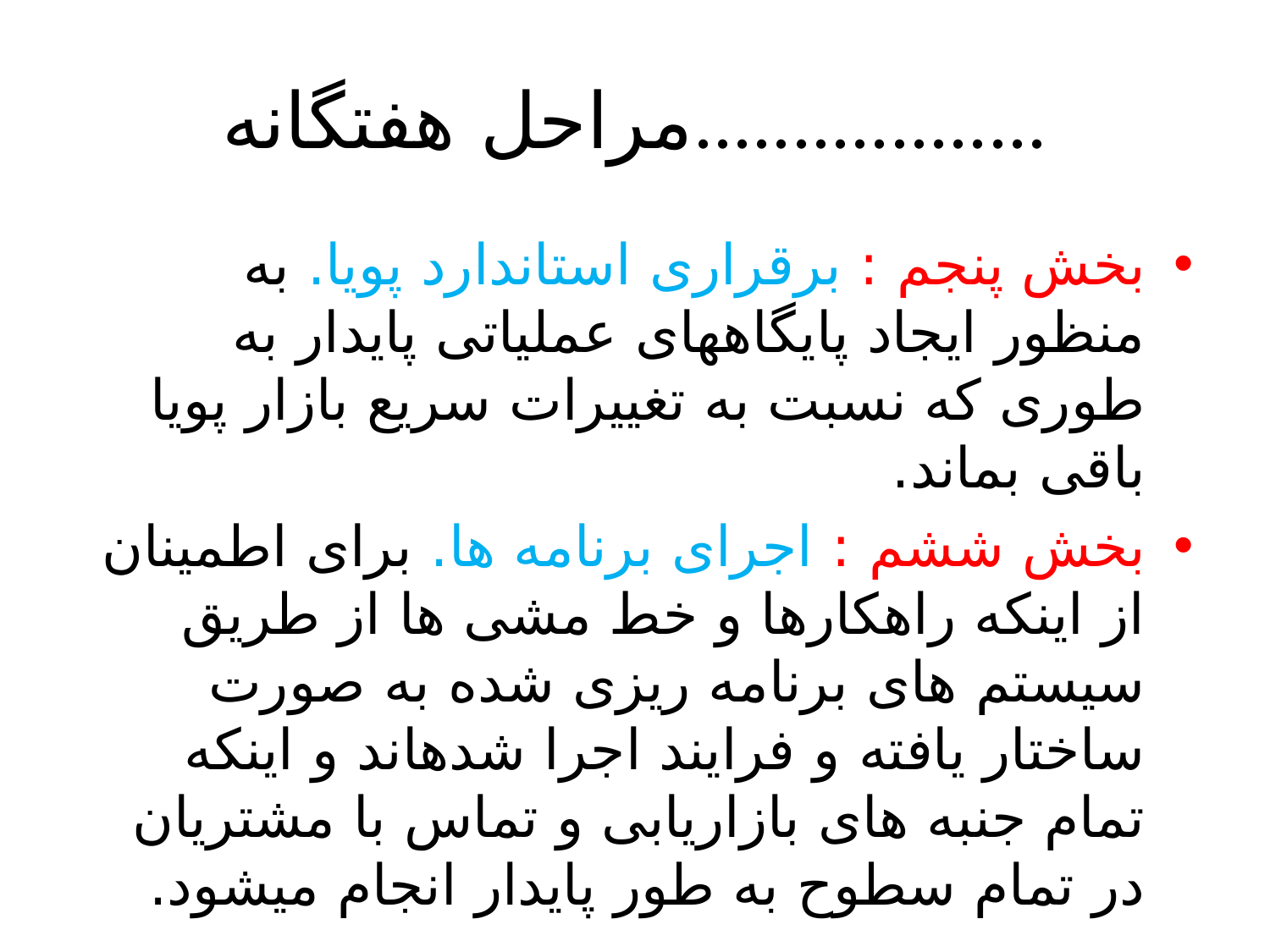

# مراحل هفتگانه..................
بخش پنجم : برقراری استاندارد پویا. به منظور ایجاد پایگاههای عملیاتی پایدار به طوری که نسبت به تغییرات سریع بازار پویا باقی بماند.
بخش ششم : اجرای برنامه ها. برای اطمینان از اینکه راهکارها و خط مشی ها از طریق سیستم های برنامه ریزی شده به صورت ساختار یافته و فرایند اجرا شدهاند و اینکه تمام جنبه های بازاریابی و تماس با مشتریان در تمام سطوح به طور پایدار انجام میشود.